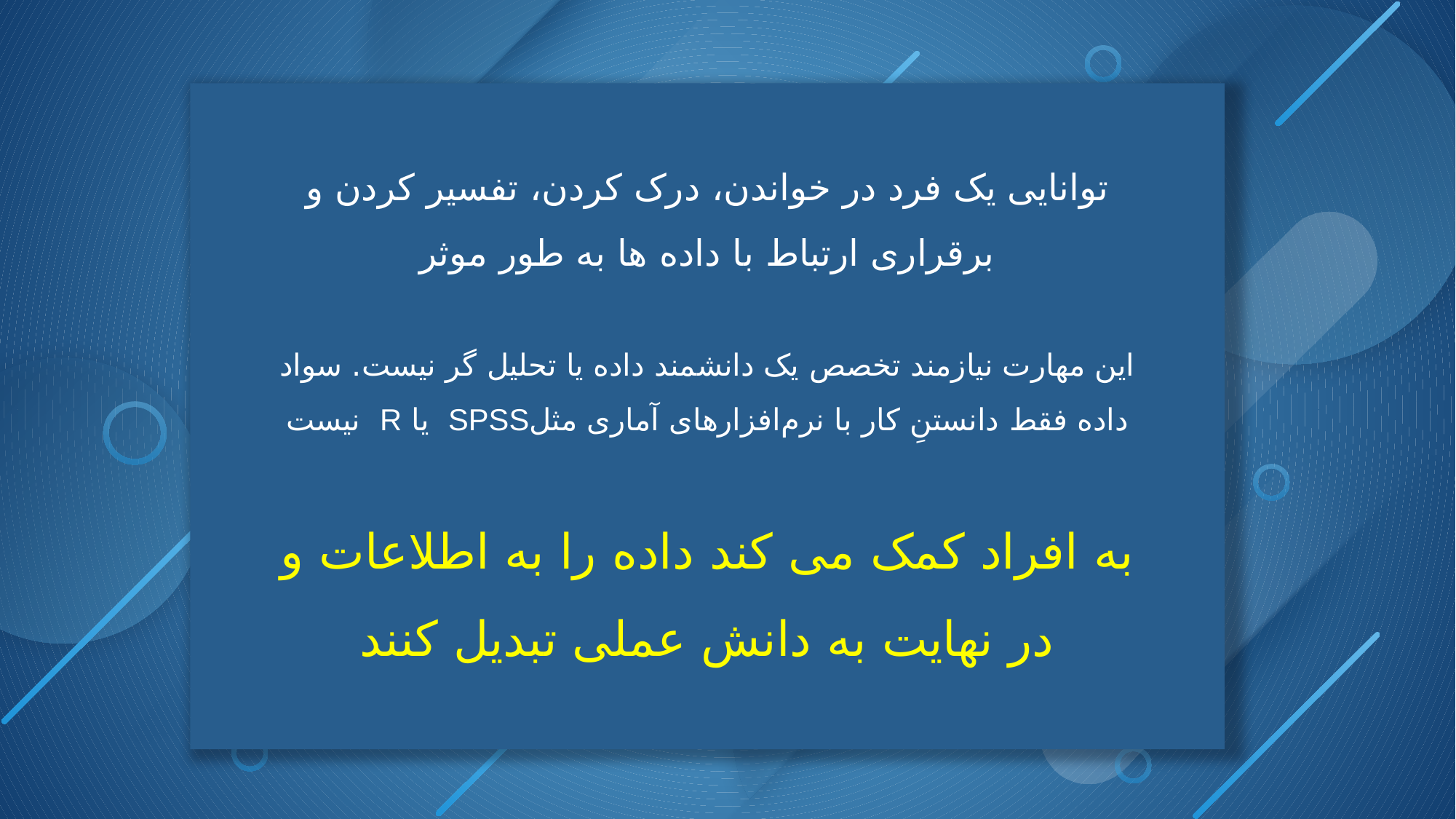

توانایی یک فرد در خواندن، درک کردن، تفسیر کردن و برقراری ارتباط با داده ها به طور موثر

این مهارت نیازمند تخصص یک دانشمند داده یا تحلیل گر نیست. سواد داده فقط دانستنِ کار با نرم‌افزارهای آماری مثلSPSS  یا R  نیست

به افراد کمک می کند داده را به اطلاعات و در نهایت به دانش عملی تبدیل کنند